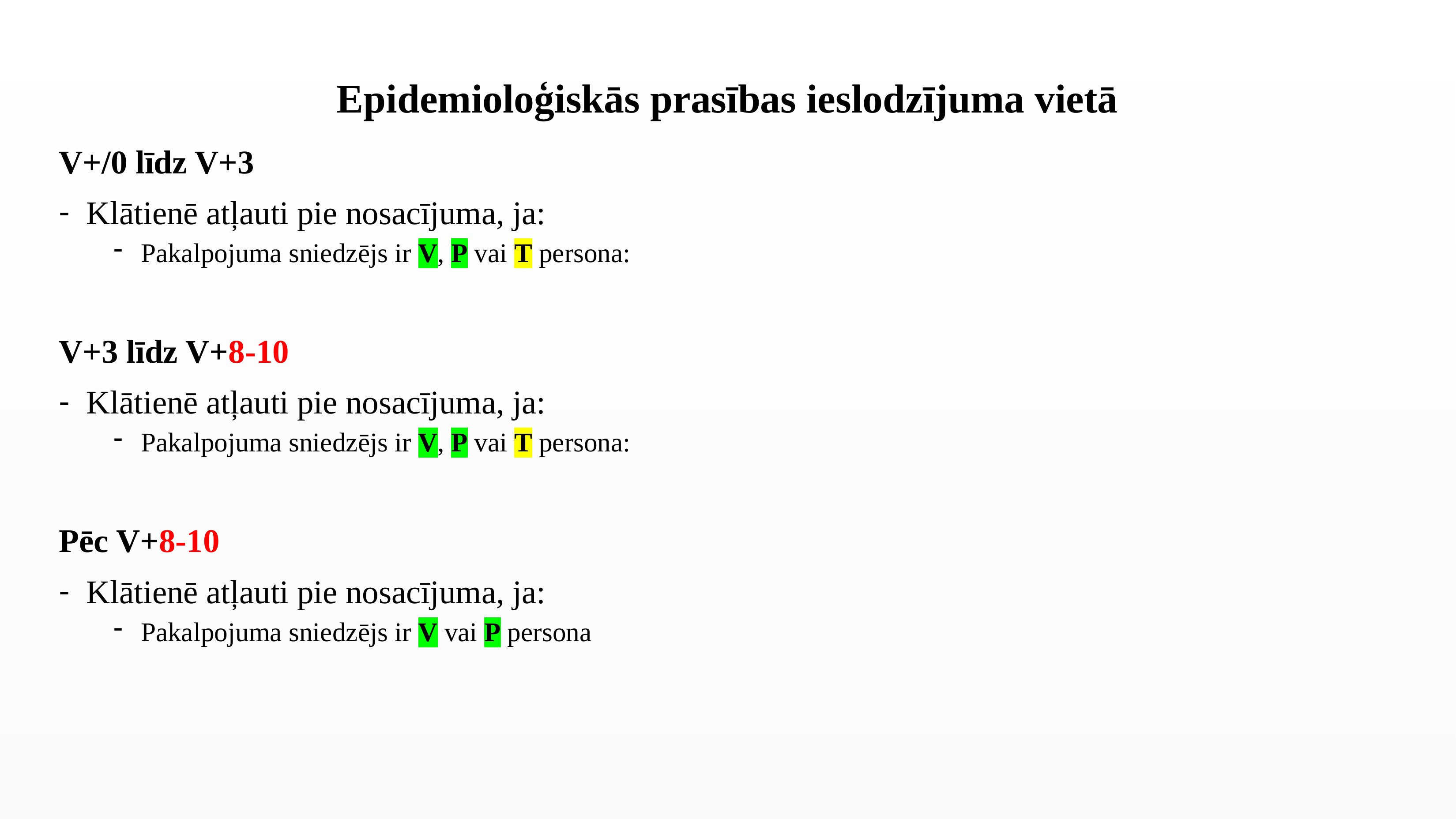

# Epidemioloģiskās prasības ieslodzījuma vietā
V+/0 līdz V+3
Klātienē atļauti pie nosacījuma, ja:
Pakalpojuma sniedzējs ir V, P vai T persona:

V+3 līdz V+8-10
Klātienē atļauti pie nosacījuma, ja:
Pakalpojuma sniedzējs ir V, P vai T persona:

Pēc V+8-10
Klātienē atļauti pie nosacījuma, ja:
Pakalpojuma sniedzējs ir V vai P persona